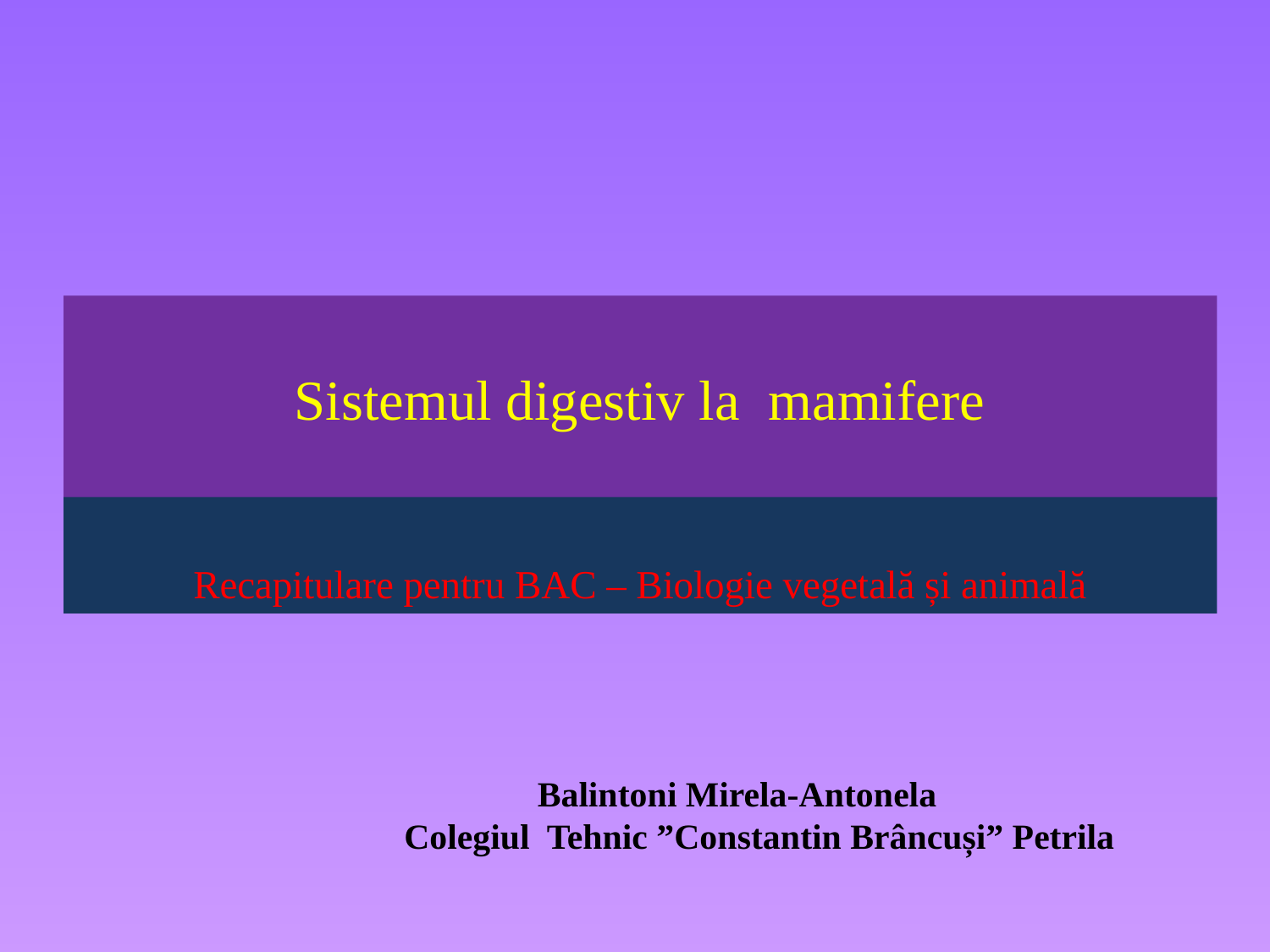

# Sistemul digestiv la  mamifere

Recapitulare pentru BAC – Biologie vegetală și animală

               Balintoni Mirela-Antonela
Colegiul  Tehnic ”Constantin Brâncuși” Petrila